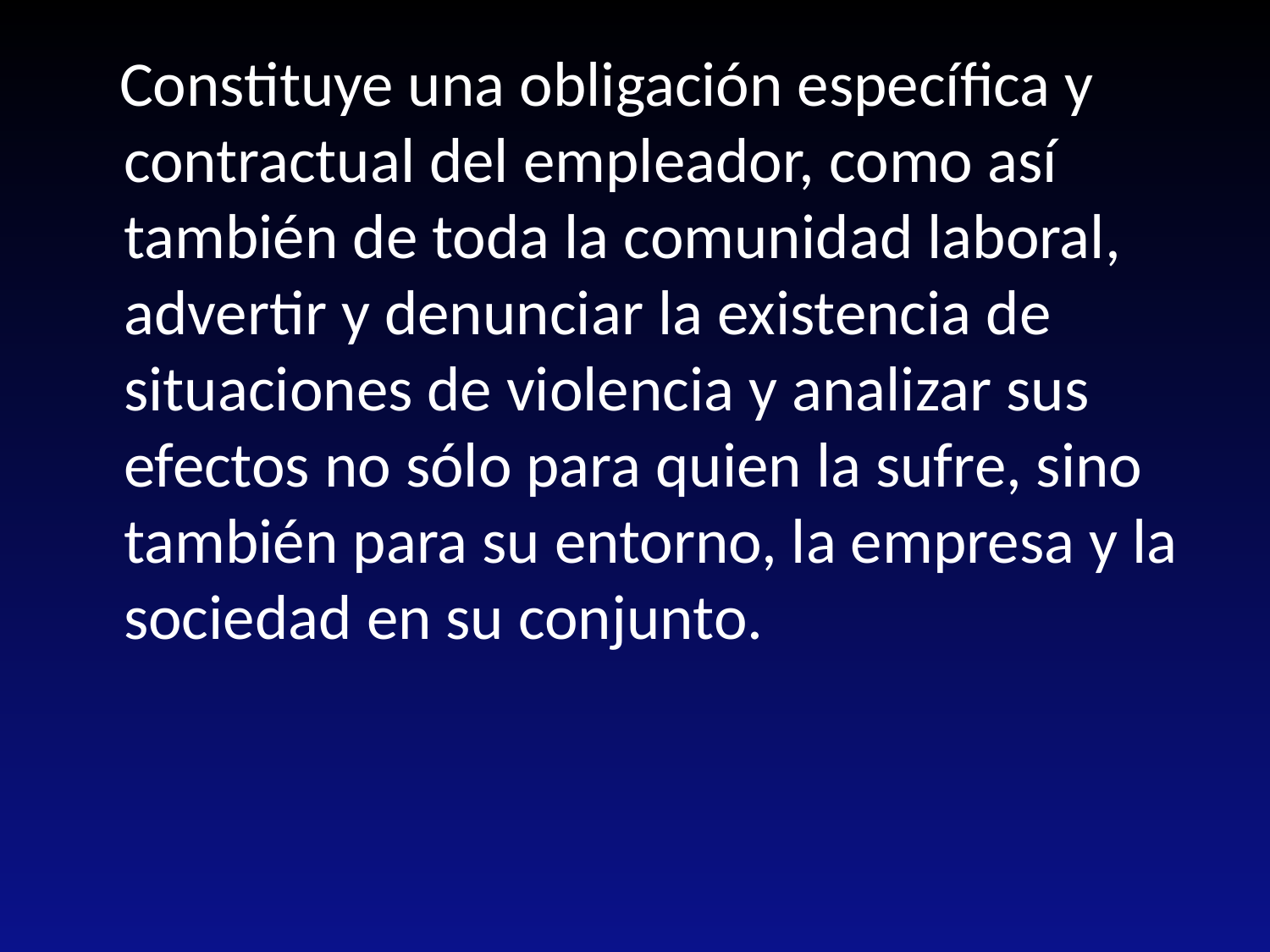

Constituye una obligación específica y contractual del empleador, como así también de toda la comunidad laboral, advertir y denunciar la existencia de situaciones de violencia y analizar sus efectos no sólo para quien la sufre, sino también para su entorno, la empresa y la sociedad en su conjunto.